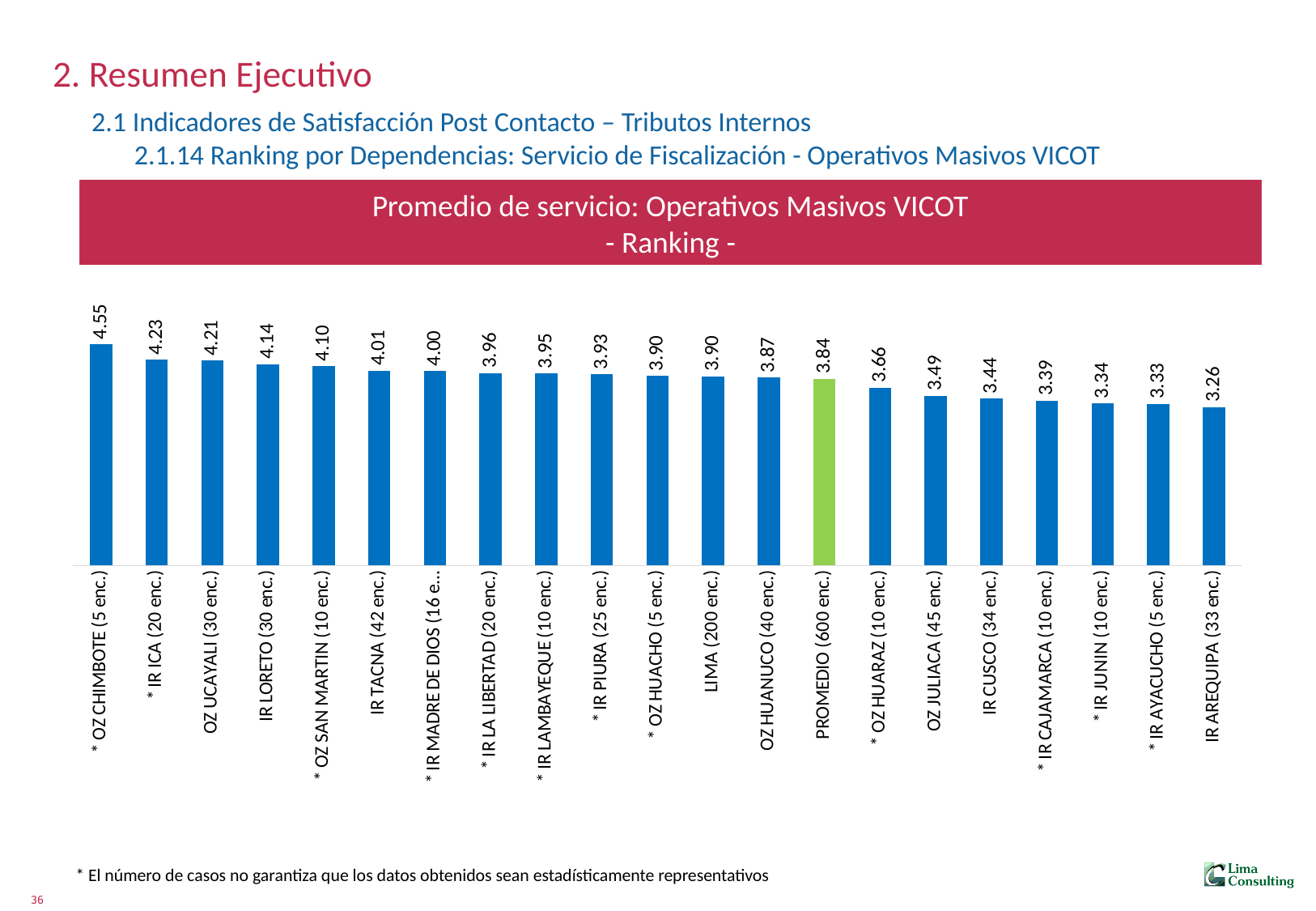

# 2. Resumen Ejecutivo 2.1 Indicadores de Satisfacción Post Contacto – Tributos Internos 2.1.14 Ranking por Dependencias: Servicio de Fiscalización - Operativos Masivos VICOT
Promedio de servicio: Fiscalización
- Ranking -
Promedio de servicio: Operativos Masivos VICOT
- Ranking -

### Chart

| Category |  |
|---|---|
| * OZ CHIMBOTE (5 enc.) | 4.55 |
| * IR ICA (20 enc.) | 4.23125 |
| OZ UCAYALI (30 enc.) | 4.2125 |
| IR LORETO (30 enc.) | 4.1375 |
| * OZ SAN MARTIN (10 enc.) | 4.1 |
| IR TACNA (42 enc.) | 4.005952380952381 |
| * IR MADRE DE DIOS (16 enc.) | 4.0 |
| * IR LA LIBERTAD (20 enc.) | 3.9625000000000004 |
| * IR LAMBAYEQUE (10 enc.) | 3.95 |
| * IR PIURA (25 enc.) | 3.9299999999999997 |
| * OZ HUACHO (5 enc.) | 3.9 |
| LIMA (200 enc.) | 3.8949999999999996 |
| OZ HUANUCO (40 enc.) | 3.865625 |
| PROMEDIO (600 enc.) | 3.83875 |
| * OZ HUARAZ (10 enc.) | 3.6625 |
| OZ JULIACA (45 enc.) | 3.4916666666666663 |
| IR CUSCO (34 enc.) | 3.4375 |
| * IR CAJAMARCA (10 enc.) | 3.3875 |
| * IR JUNIN (10 enc.) | 3.3374999999999995 |
| * IR AYACUCHO (5 enc.) | 3.325 |
| IR AREQUIPA (33 enc.) | 3.257575757575758 |
* El número de casos no garantiza que los datos obtenidos sean estadísticamente representativos